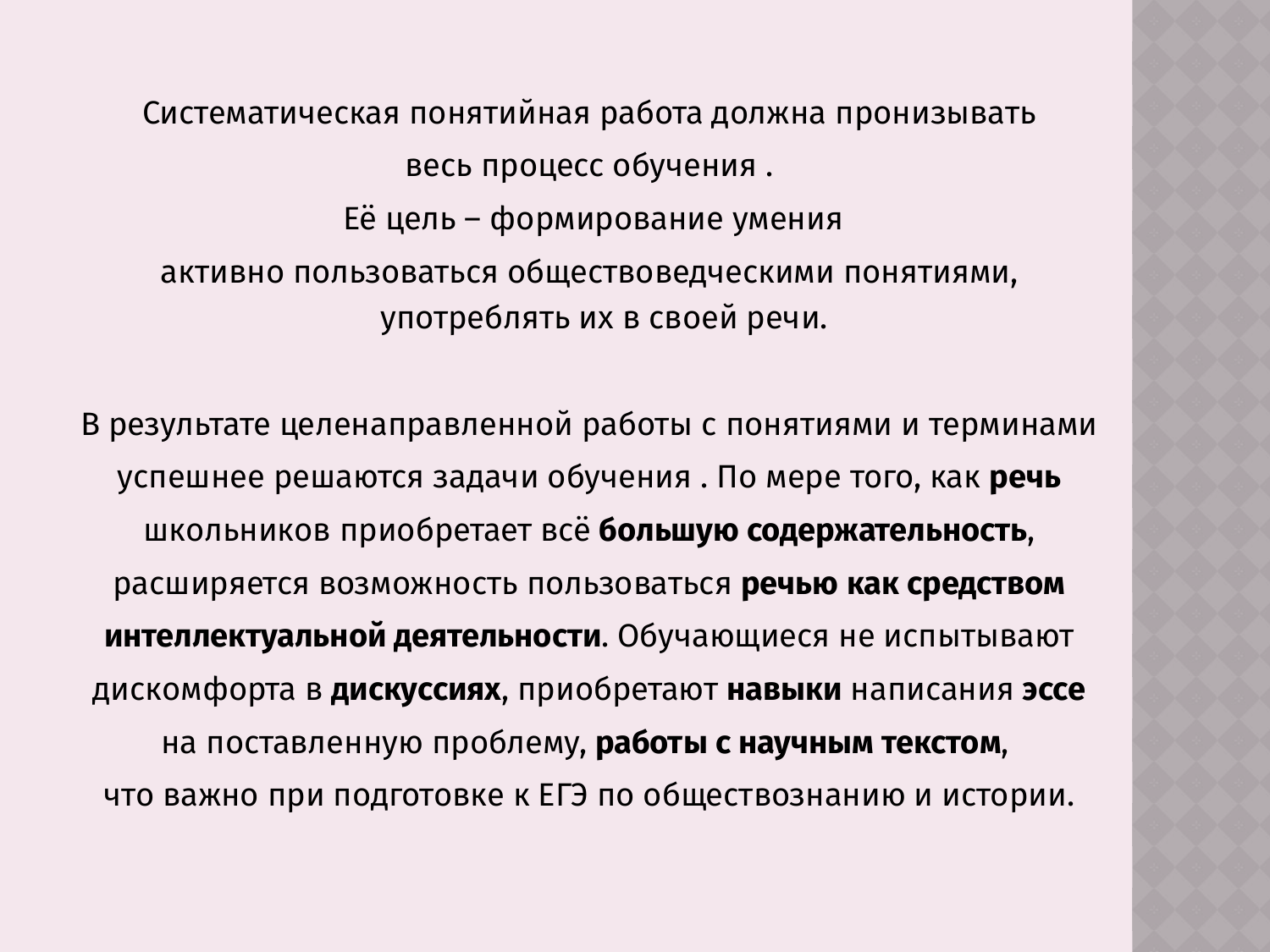

Систематическая понятийная работа должна пронизывать
весь процесс обучения .
 Её цель – формирование умения
активно пользоваться обществоведческими понятиями, употреблять их в своей речи.

В результате целенаправленной работы с понятиями и терминами
успешнее решаются задачи обучения . По мере того, как речь
школьников приобретает всё большую содержательность,
расширяется возможность пользоваться речью как средством
интеллектуальной деятельности. Обучающиеся не испытывают
дискомфорта в дискуссиях, приобретают навыки написания эссе
на поставленную проблему, работы с научным текстом,
что важно при подготовке к ЕГЭ по обществознанию и истории.